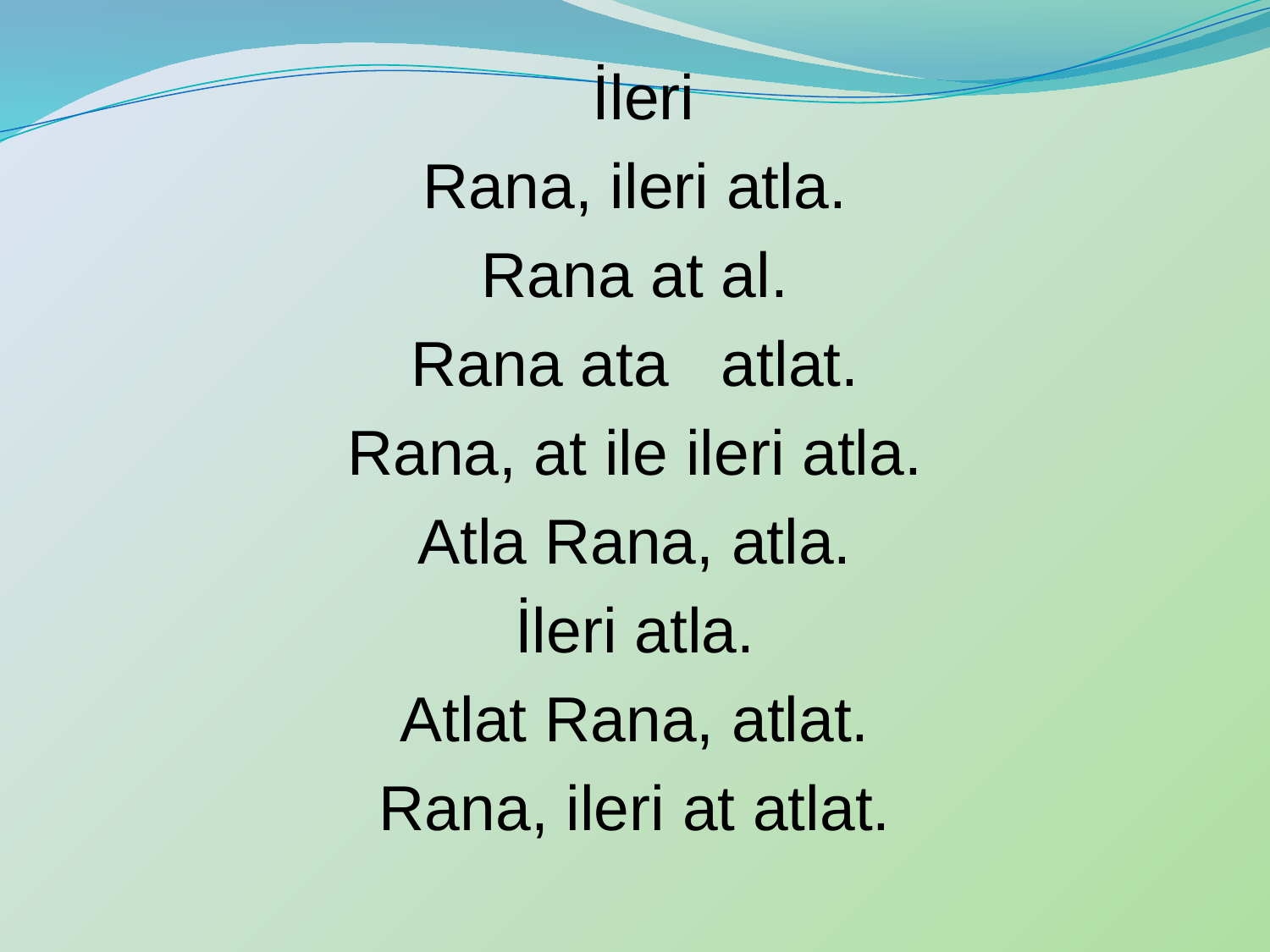

İleri
Rana, ileri atla.
Rana at al.
Rana ata   atlat.
Rana, at ile ileri atla.
Atla Rana, atla.
İleri atla.
Atlat Rana, atlat.
Rana, ileri at atlat.